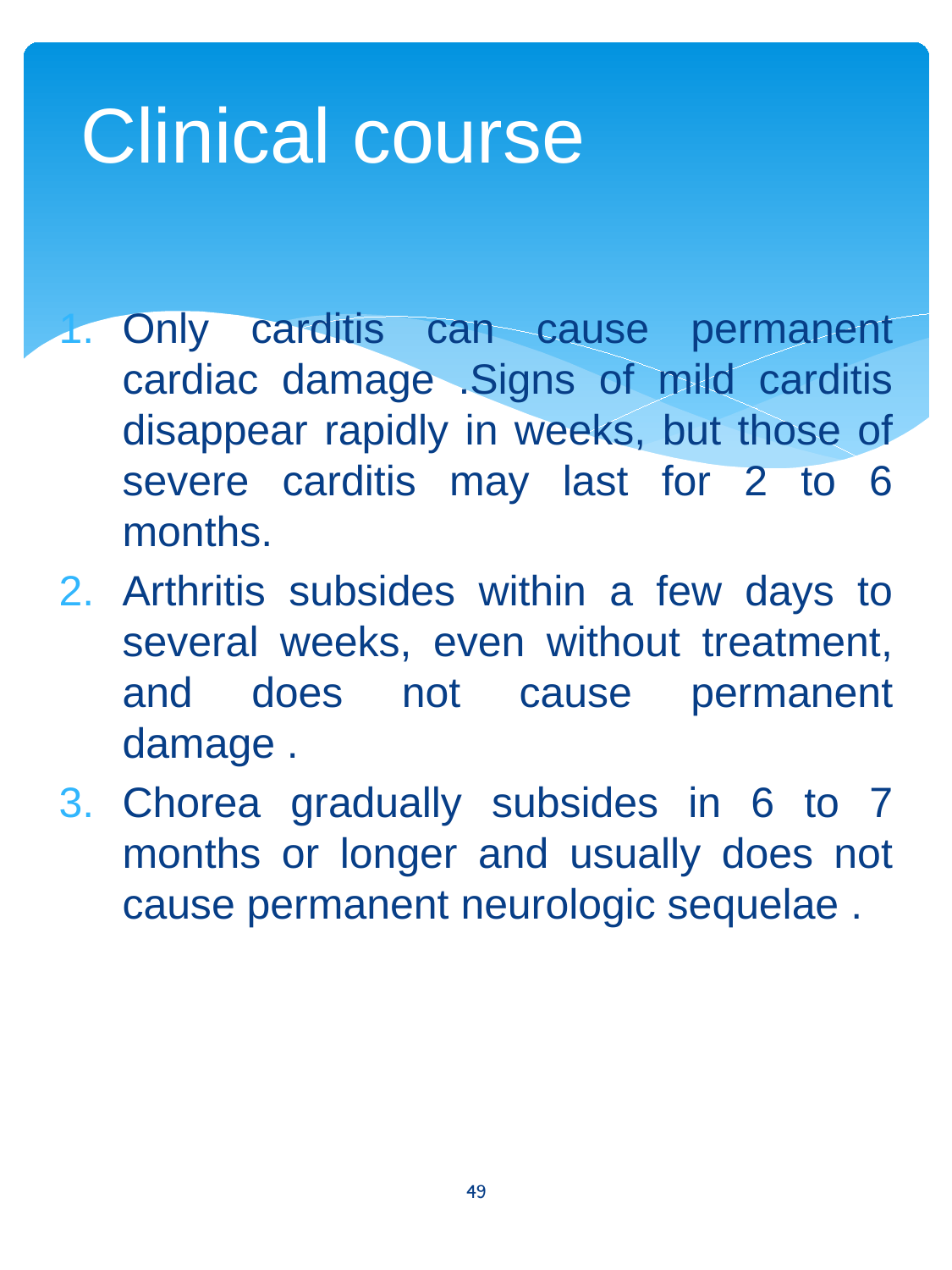

# Clinical course
Only carditis can cause permanent cardiac damage .Signs of mild carditis disappear rapidly in weeks, but those of severe carditis may last for 2 to 6 months.
Arthritis subsides within a few days to several weeks, even without treatment, and does not cause permanent damage .
Chorea gradually subsides in 6 to 7 months or longer and usually does not cause permanent neurologic sequelae .

49